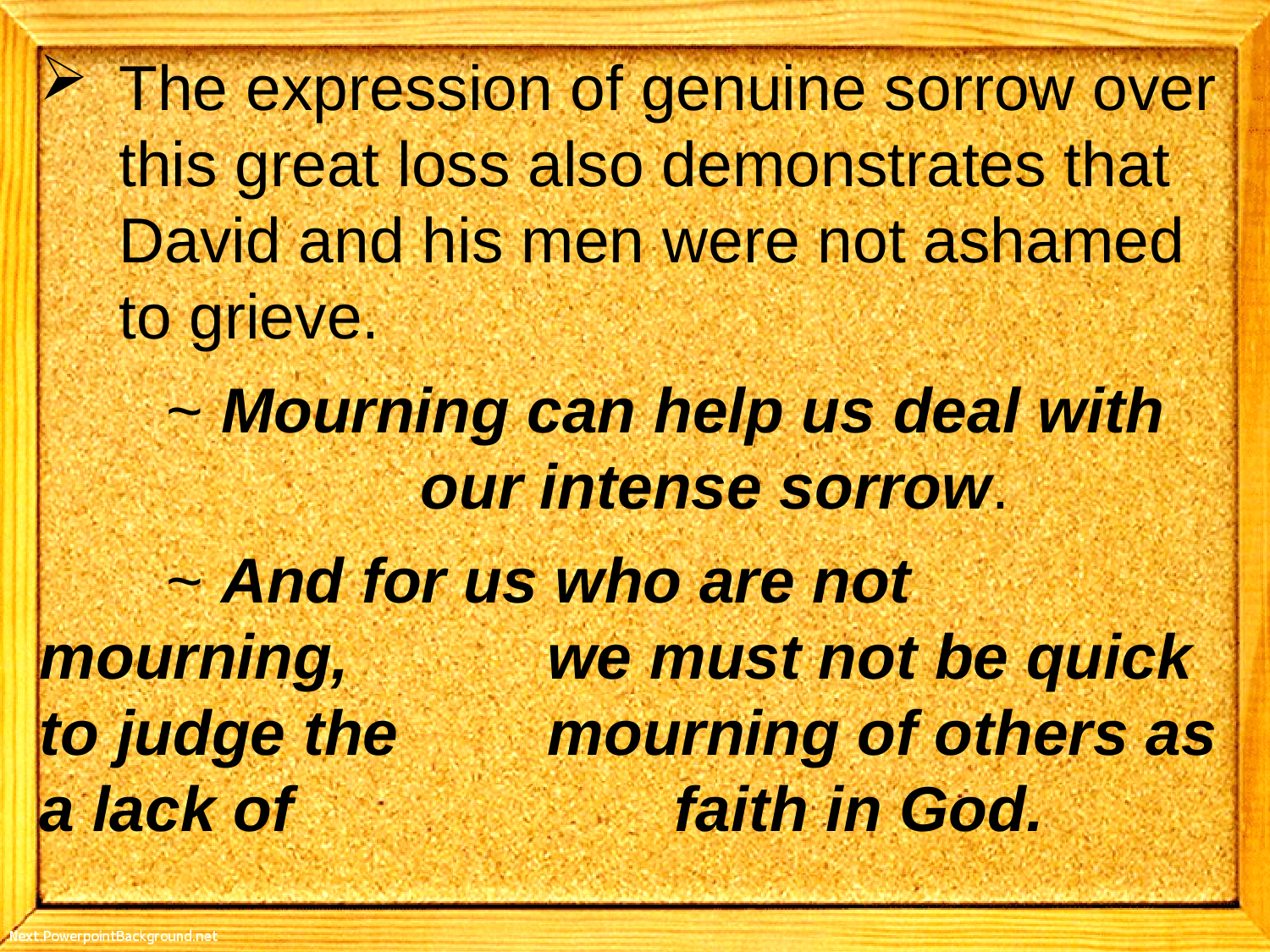

The expression of genuine sorrow over this great loss also demonstrates that David and his men were not ashamed to grieve.
	~ Mourning can help us deal with 			our intense sorrow.
	~ And for us who are not mourning, 		we must not be quick to judge the 		mourning of others as a lack of 			faith in God.